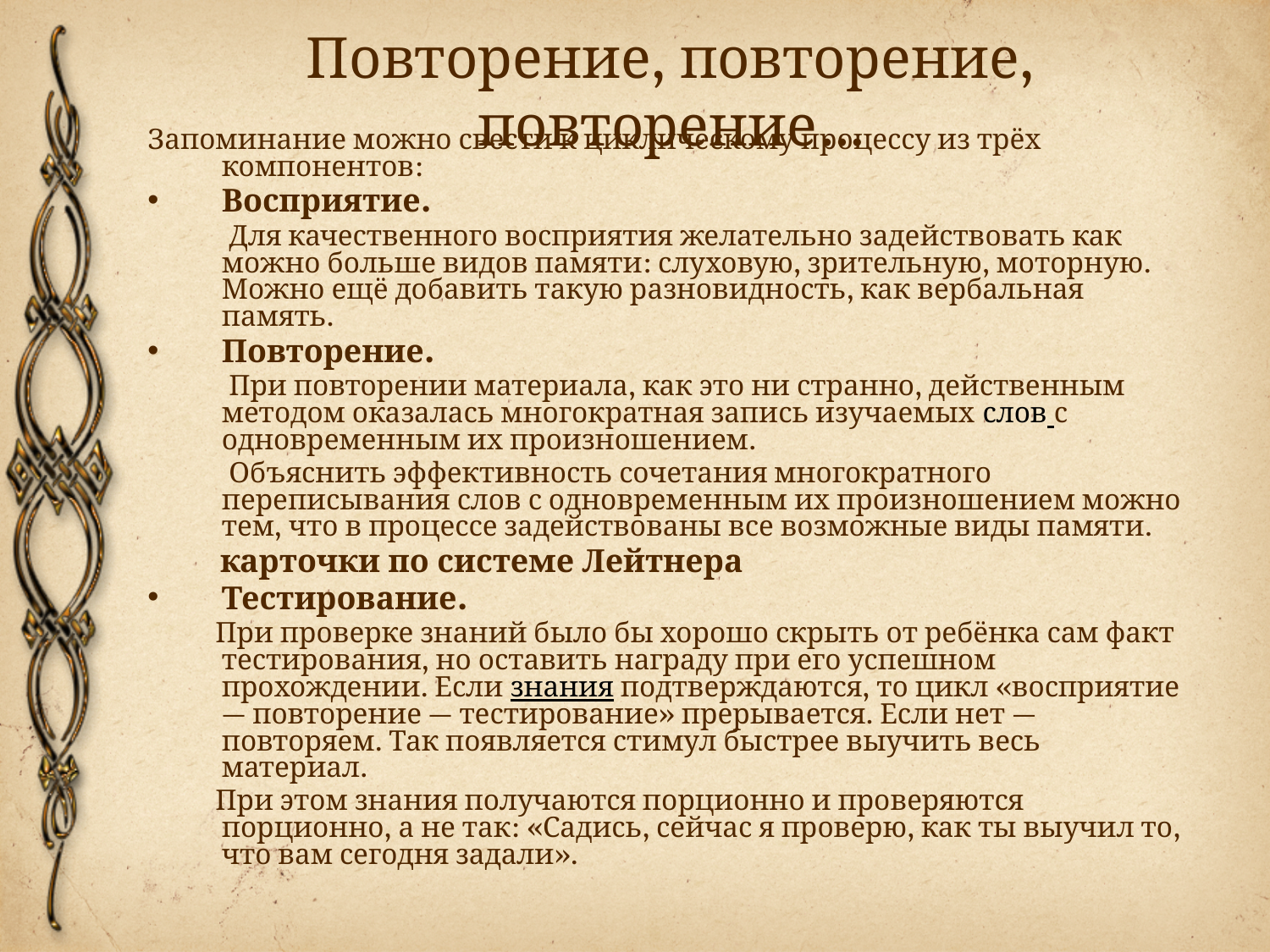

# Повторение, повторение, повторение…
Запоминание можно свести к циклическому процессу из трёх компонентов:
Восприятие.
            Для качественного восприятия желательно задействовать как можно больше видов памяти: слуховую, зрительную, моторную. Можно ещё добавить такую разновидность, как вербальная память.
Повторение.
            При повторении материала, как это ни странно, действенным методом оказалась многократная запись изучаемых слов с одновременным их произношением.
            Объяснить эффективность сочетания многократного переписывания слов с одновременным их произношением можно тем, что в процессе задействованы все возможные виды памяти.
         карточки по системе Лейтнера
Тестирование.
          При проверке знаний было бы хорошо скрыть от ребёнка сам факт тестирования, но оставить награду при его успешном прохождении. Если знания подтверждаются, то цикл «восприятие — повторение — тестирование» прерывается. Если нет — повторяем. Так появляется стимул быстрее выучить весь материал.
          При этом знания получаются порционно и проверяются порционно, а не так: «Садись, сейчас я проверю, как ты выучил то, что вам сегодня задали».